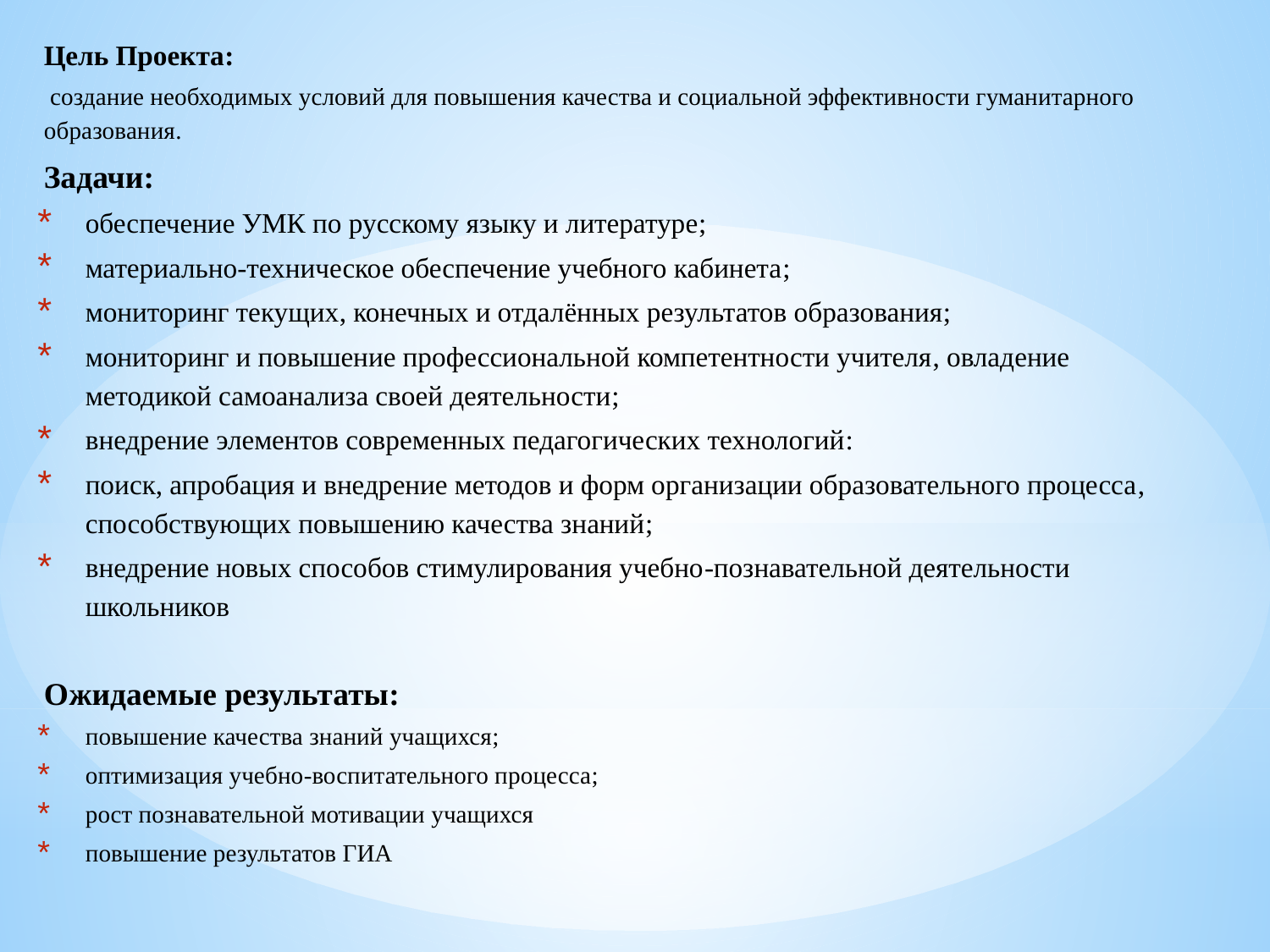

Цель Проекта:
 создание необходимых условий для повышения качества и социальной эффективности гуманитарного образования.
Задачи:
обеспечение УМК по русскому языку и литературе;
материально-техническое обеспечение учебного кабинета;
мониторинг текущих, конечных и отдалённых результатов образования;
мониторинг и повышение профессиональной компетентности учителя, овладение методикой самоанализа своей деятельности;
внедрение элементов современных педагогических технологий:
поиск, апробация и внедрение методов и форм организации образовательного процесса, способствующих повышению качества знаний;
внедрение новых способов стимулирования учебно-познавательной деятельности школьников

Ожидаемые результаты:
повышение качества знаний учащихся;
оптимизация учебно-воспитательного процесса;
рост познавательной мотивации учащихся
повышение результатов ГИА